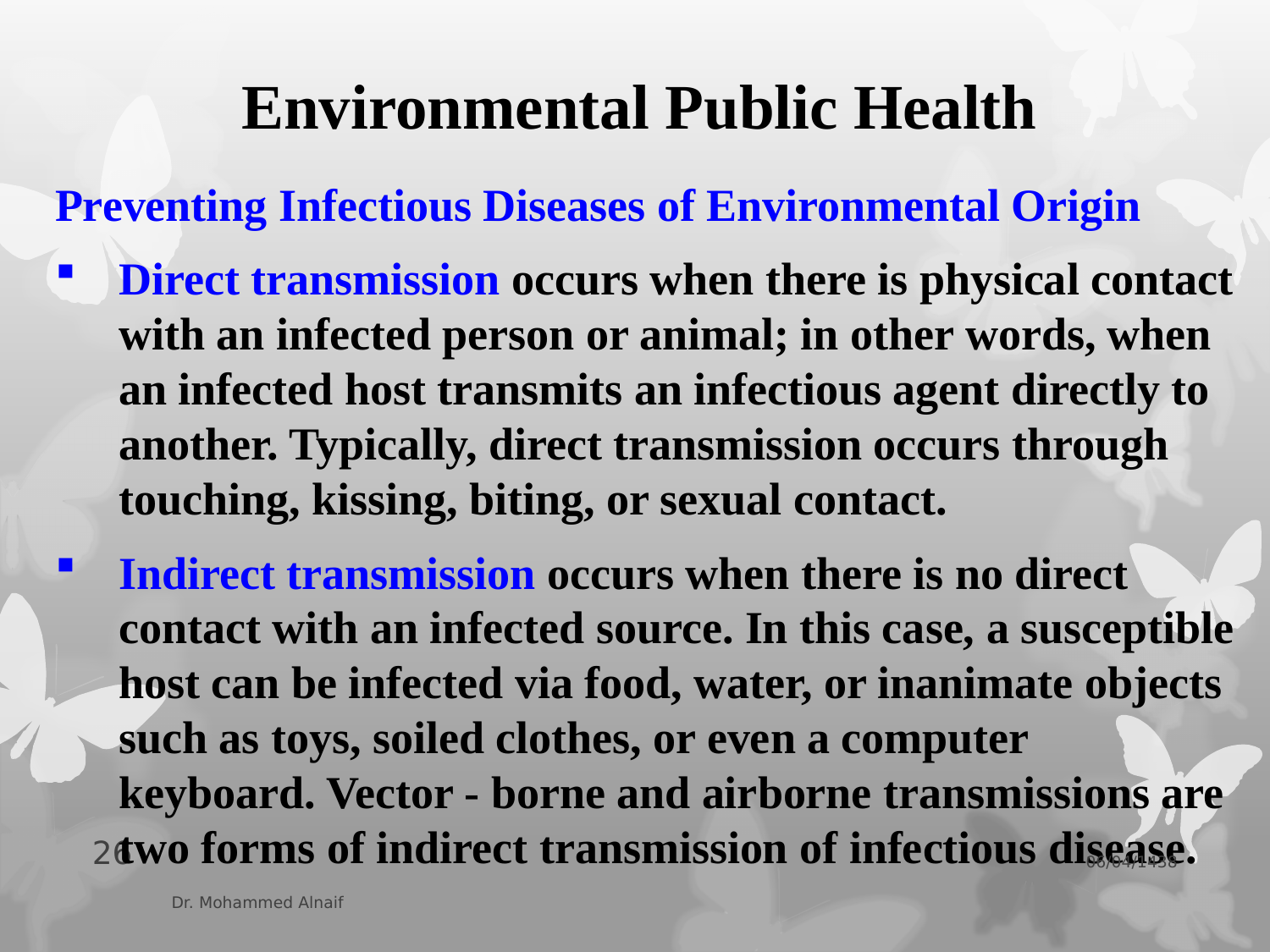

# Environmental Public Health
Preventing Infectious Diseases of Environmental Origin
Direct transmission occurs when there is physical contact with an infected person or animal; in other words, when an infected host transmits an infectious agent directly to another. Typically, direct transmission occurs through touching, kissing, biting, or sexual contact.
Indirect transmission occurs when there is no direct contact with an infected source. In this case, a susceptible host can be infected via food, water, or inanimate objects such as toys, soiled clothes, or even a computer keyboard. Vector - borne and airborne transmissions are two forms of indirect transmission of infectious disease.
26
06/04/1438
Dr. Mohammed Alnaif